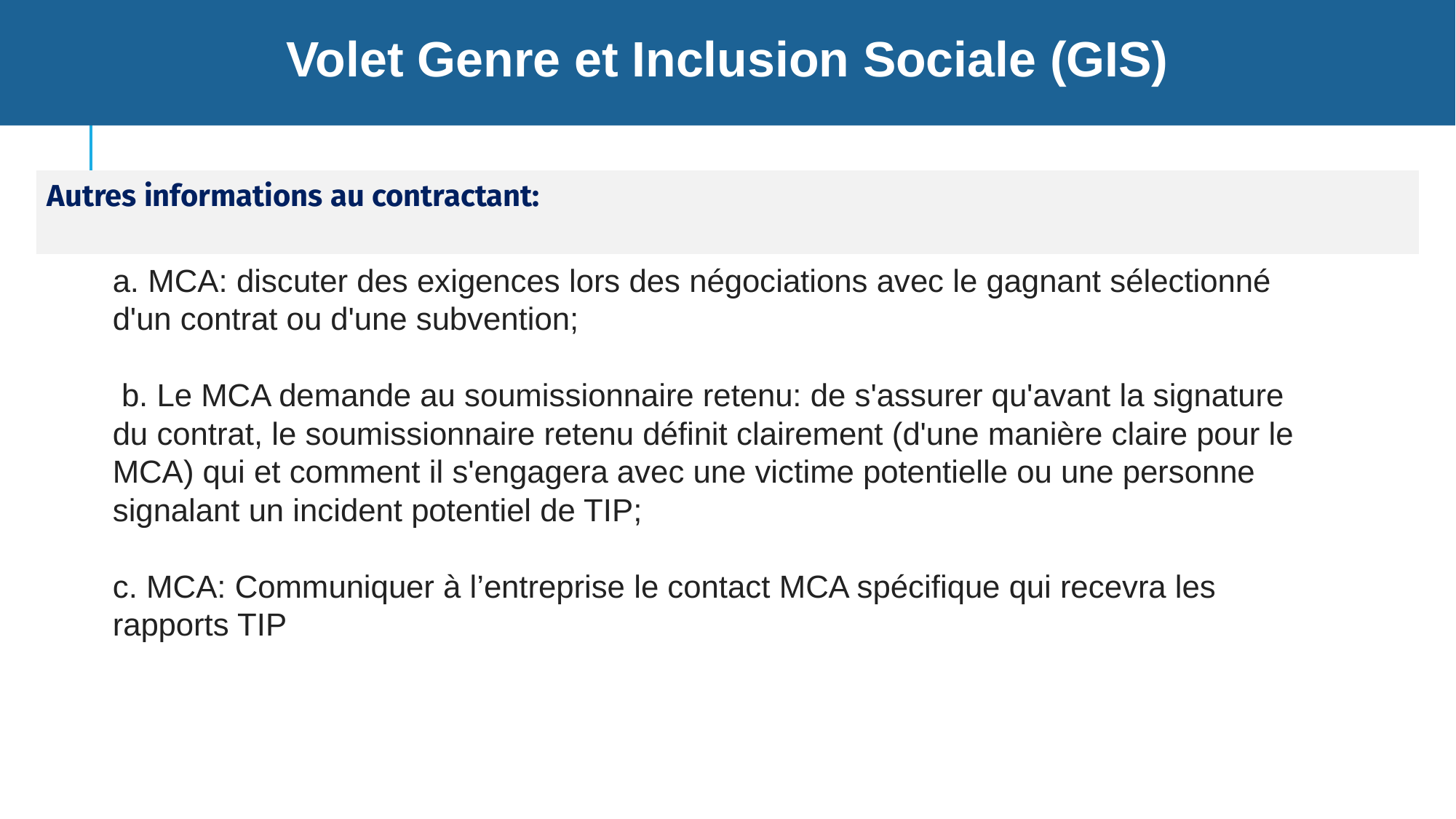

Volet Genre et Inclusion Sociale (GIS)
Autres informations au contractant:

a. MCA: discuter des exigences lors des négociations avec le gagnant sélectionné d'un contrat ou d'une subvention;

 b. Le MCA demande au soumissionnaire retenu: de s'assurer qu'avant la signature du contrat, le soumissionnaire retenu définit clairement (d'une manière claire pour le MCA) qui et comment il s'engagera avec une victime potentielle ou une personne signalant un incident potentiel de TIP;

c. MCA: Communiquer à l’entreprise le contact MCA spécifique qui recevra les rapports TIP